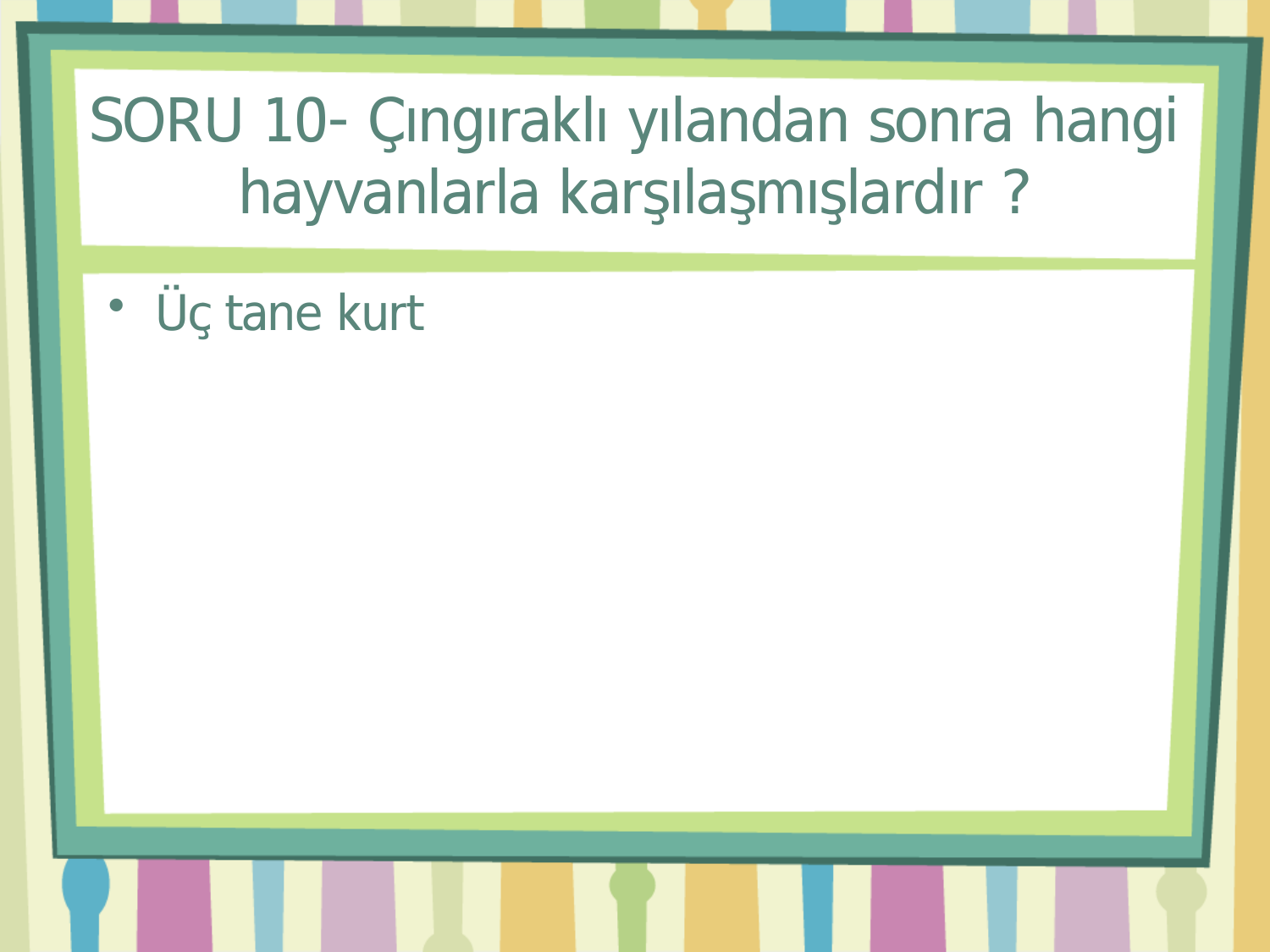

# SORU 10- Çıngıraklı yılandan sonra hangi hayvanlarla karşılaşmışlardır ?
Üç tane kurt